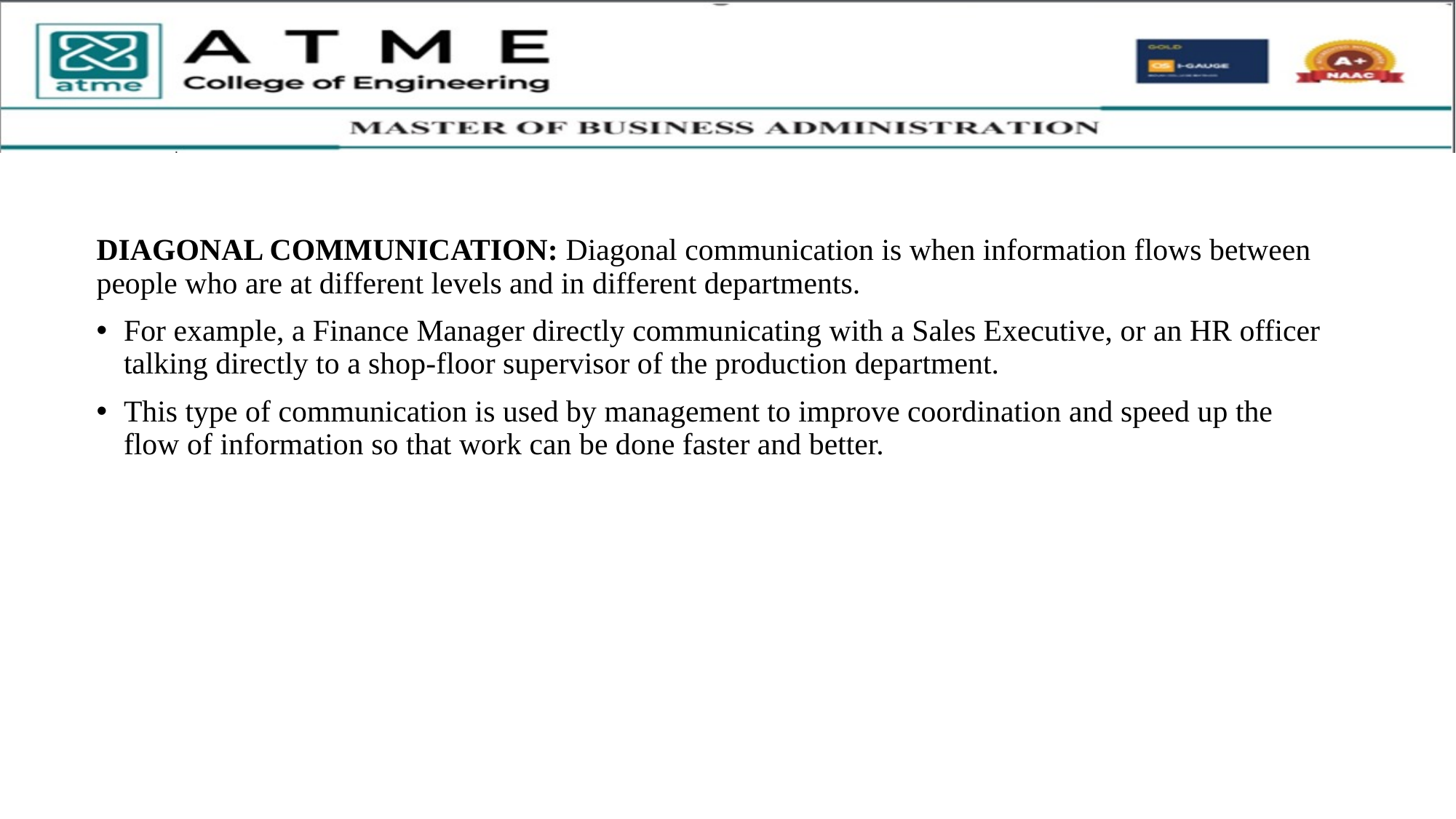

DIAGONAL COMMUNICATION: Diagonal communication is when information flows between people who are at different levels and in different departments.
For example, a Finance Manager directly communicating with a Sales Executive, or an HR officer talking directly to a shop-floor supervisor of the production department.
This type of communication is used by management to improve coordination and speed up the flow of information so that work can be done faster and better.